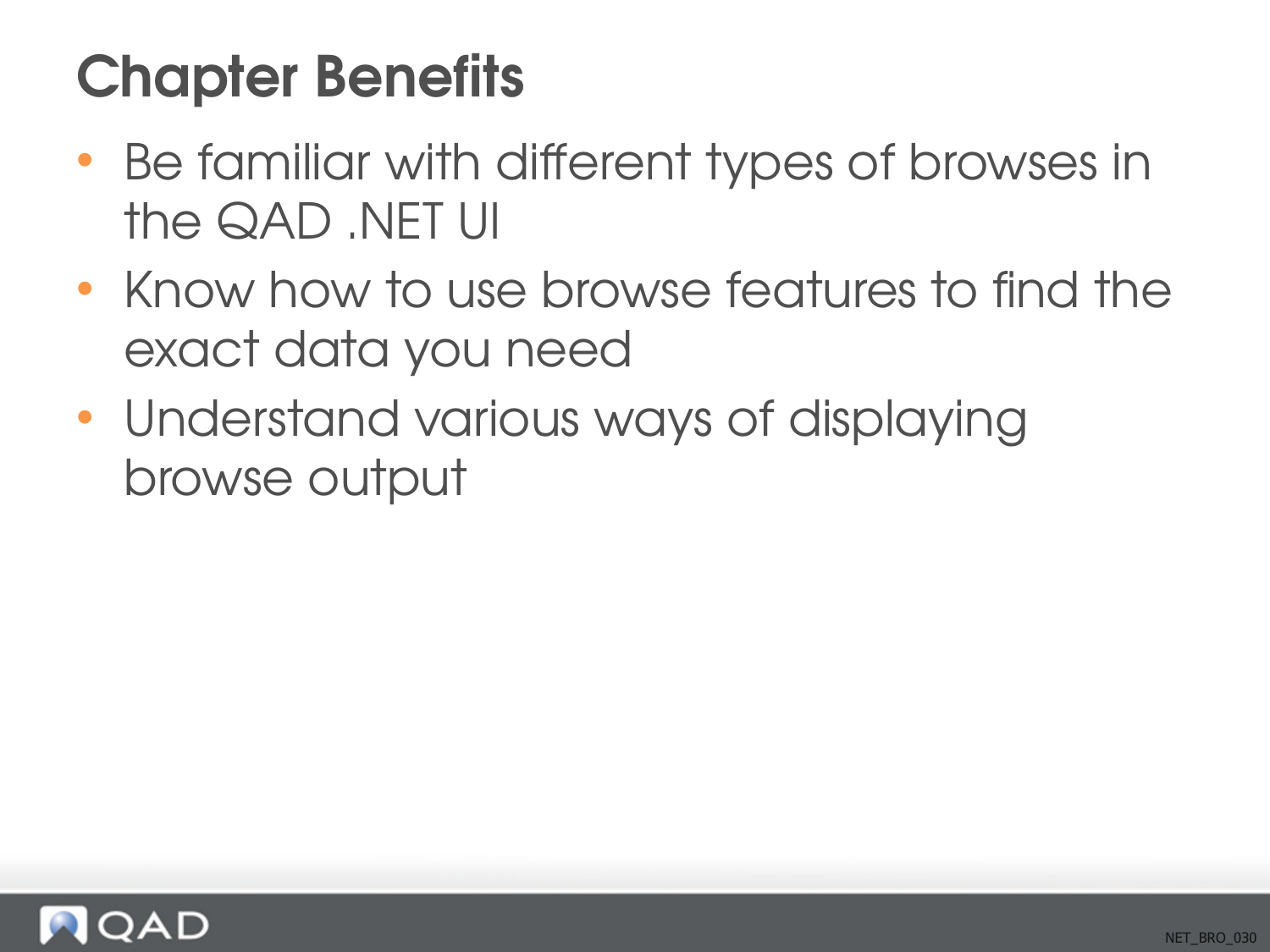

# Chapter Benefits
Be familiar with different types of browses in the QAD .NET UI
Know how to use browse features to find the exact data you need
Understand various ways of displaying browse output
NET_BRO_030